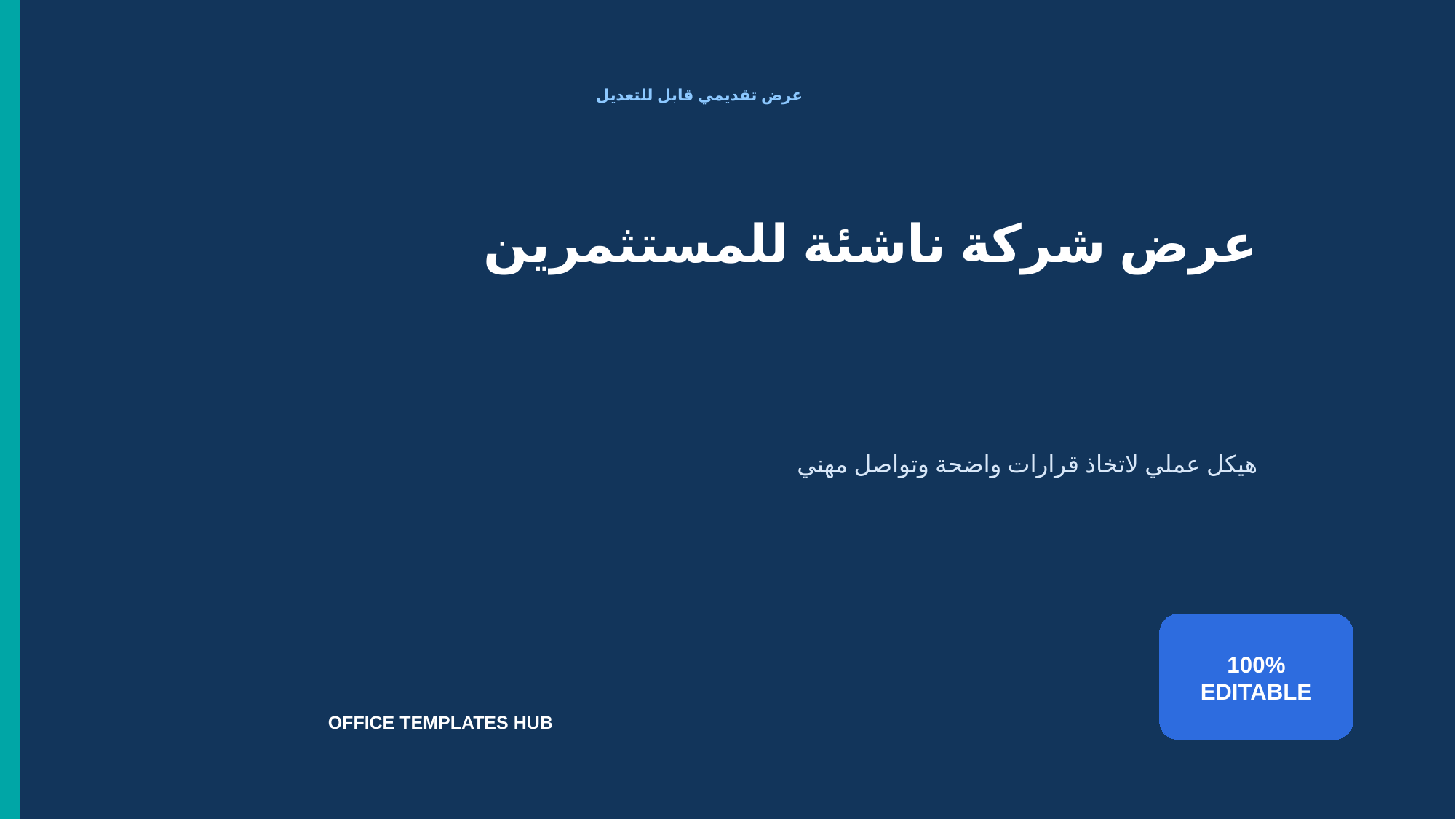

عرض تقديمي قابل للتعديل
عرض شركة ناشئة للمستثمرين
هيكل عملي لاتخاذ قرارات واضحة وتواصل مهني

100%
EDITABLE
OFFICE TEMPLATES HUB